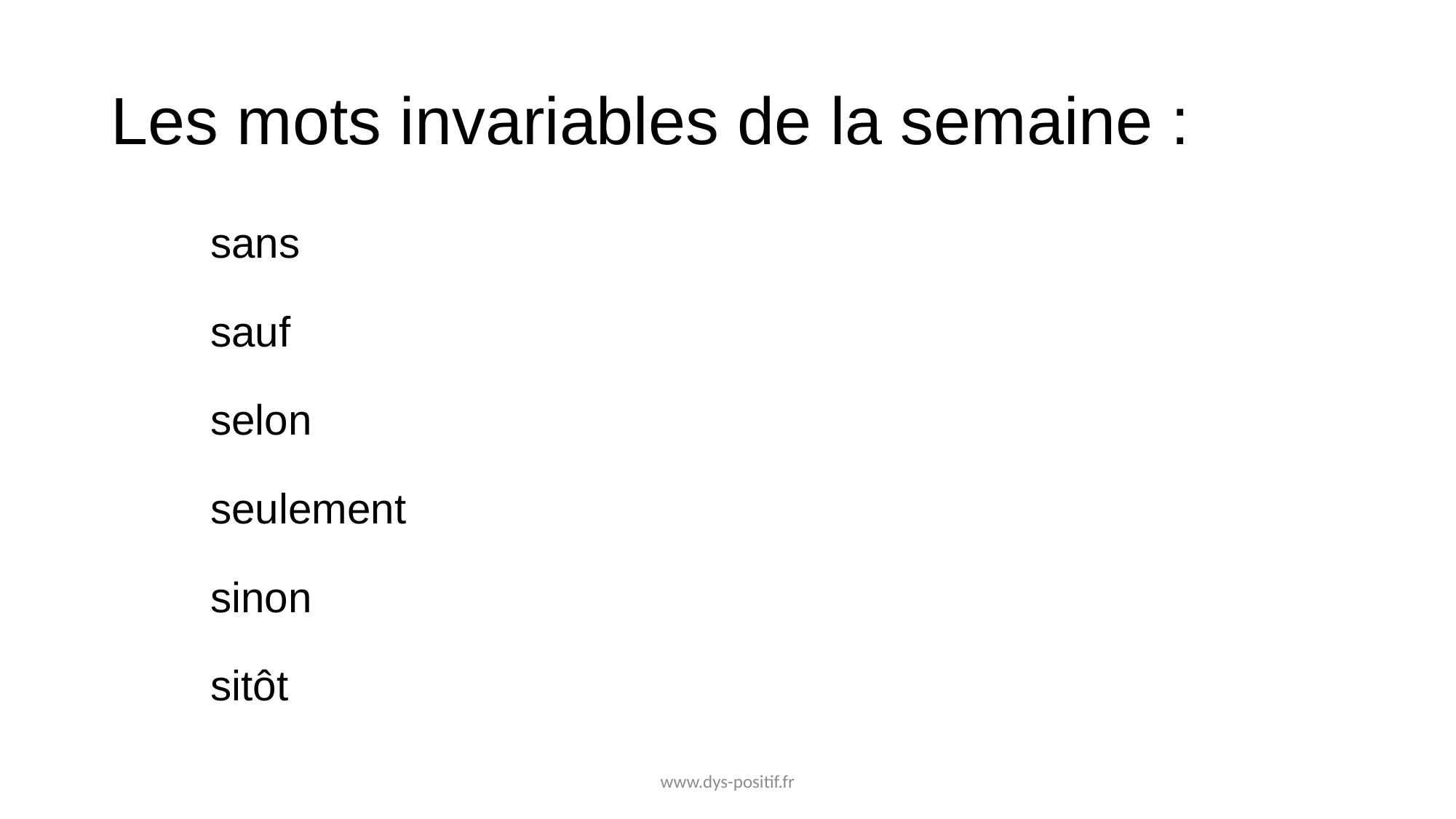

# Les mots invariables de la semaine :
sans
sauf
selon
seulement
sinon
sitôt

www.dys-positif.fr